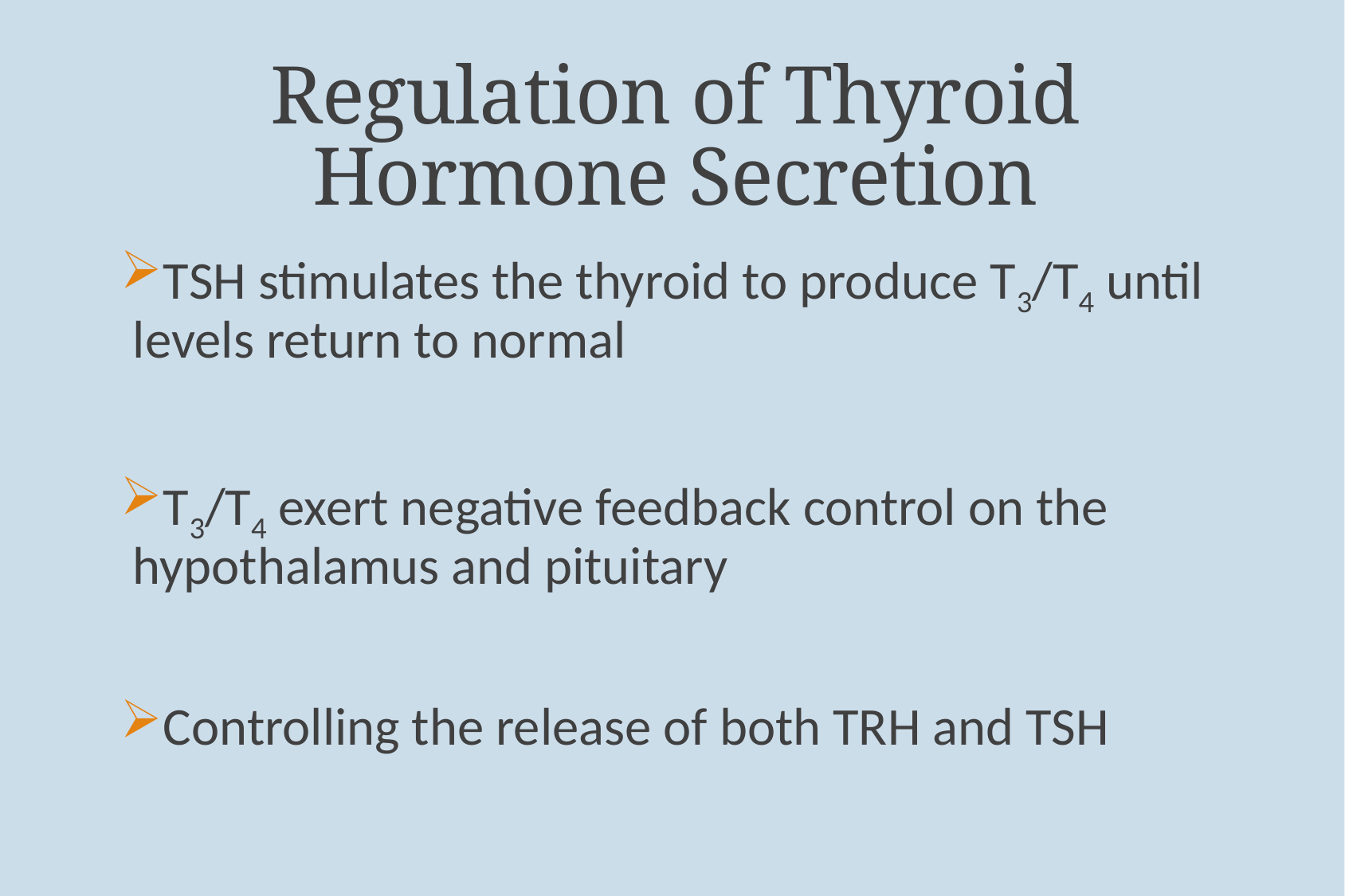

# Regulation of Thyroid Hormone Secretion
TSH stimulates the thyroid to produce T3/T4 until levels return to normal

T3/T4 exert negative feedback control on the hypothalamus and pituitary

Controlling the release of both TRH and TSH